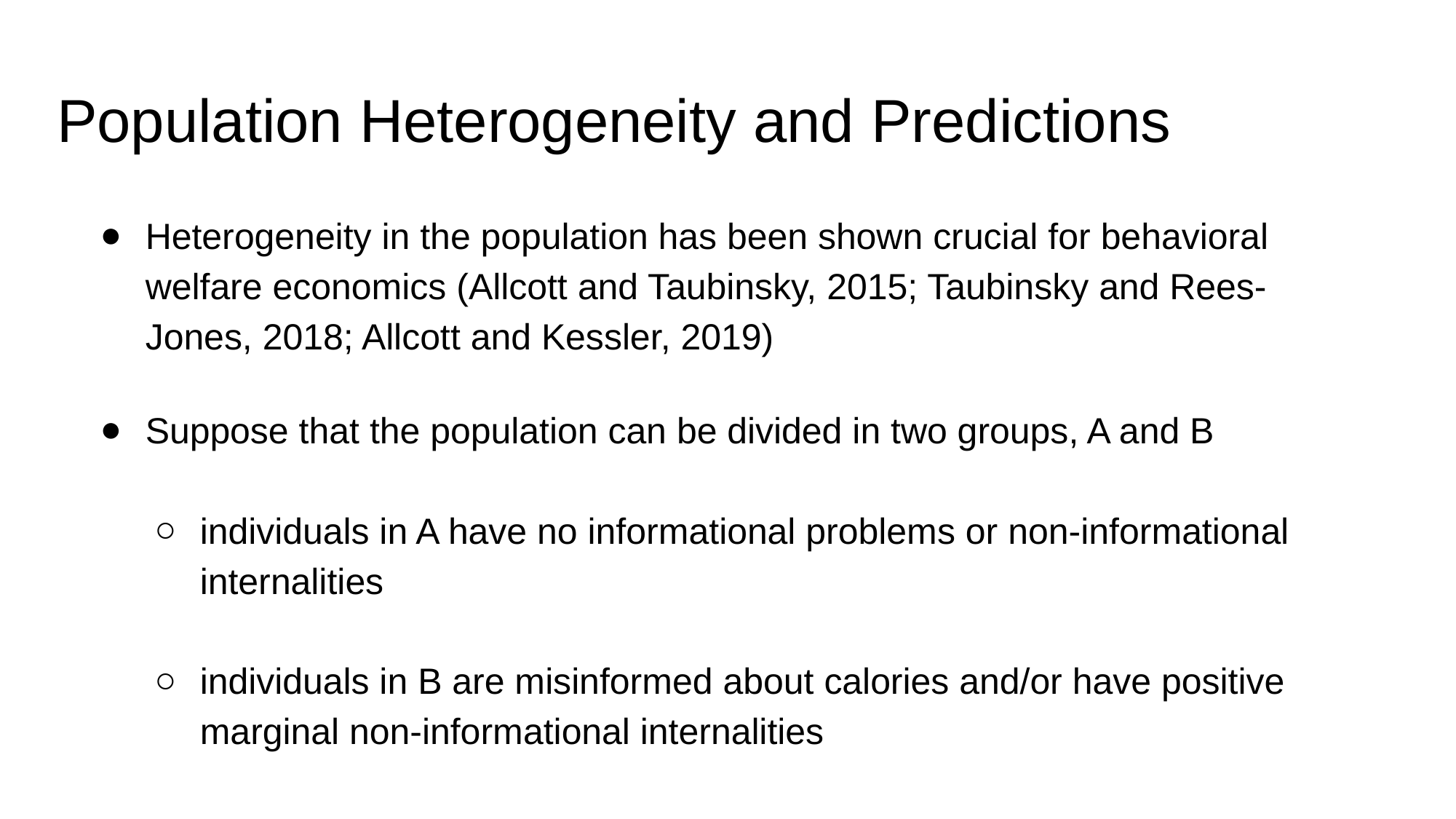

# Population Heterogeneity and Predictions
Heterogeneity in the population has been shown crucial for behavioral welfare economics (Allcott and Taubinsky, 2015; Taubinsky and Rees-Jones, 2018; Allcott and Kessler, 2019)
Suppose that the population can be divided in two groups, A and B
individuals in A have no informational problems or non-informational internalities
individuals in B are misinformed about calories and/or have positive marginal non-informational internalities